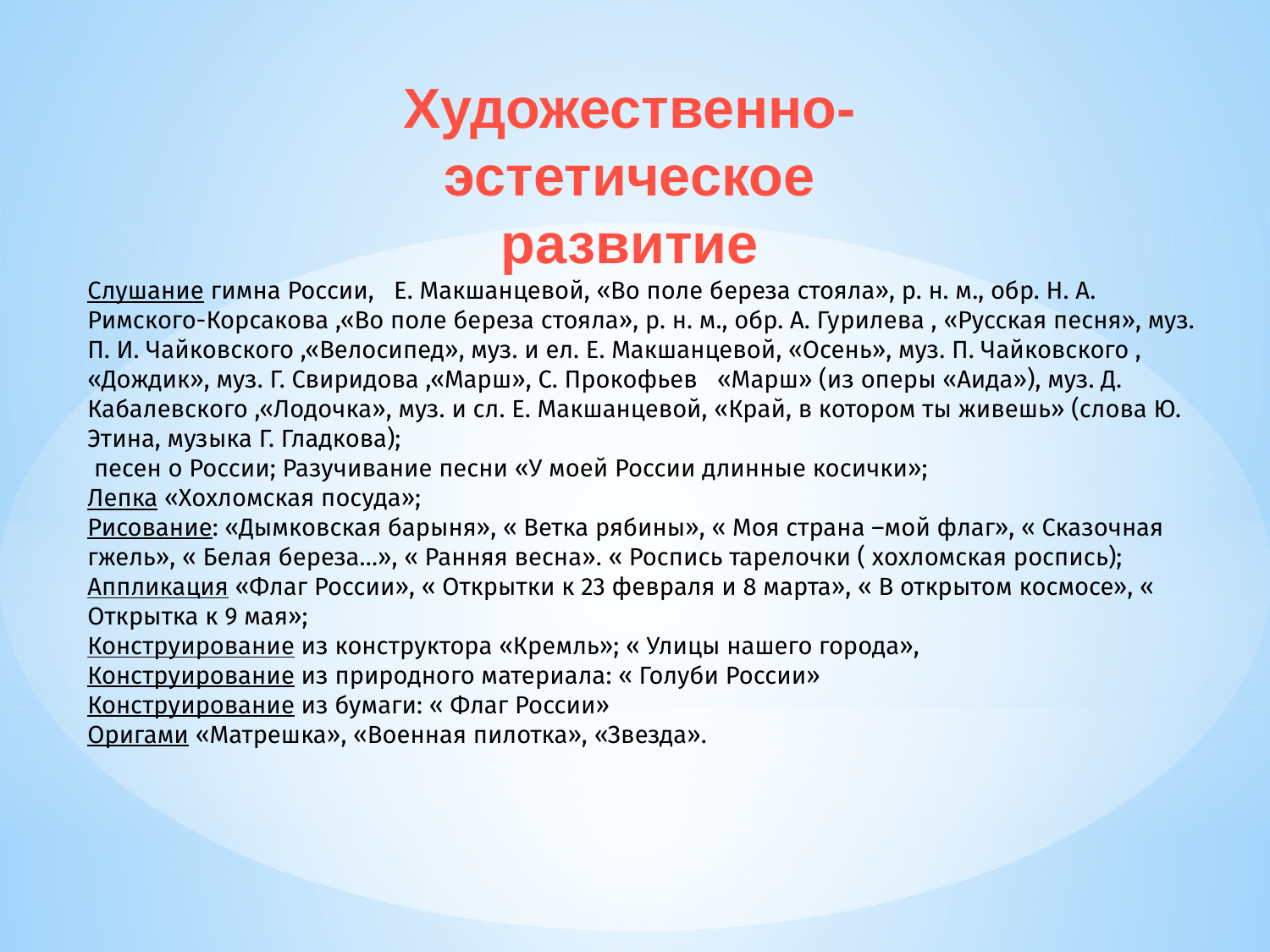

Художественно-эстетическое
развитие

Слушание гимна России,   Е. Макшанцевой, «Во поле береза стояла», р. н. м., обр. Н. А.
Римского-Корсакова ,«Во поле береза стояла», р. н. м., обр. А. Гу­рилева , «Русская песня», муз. П. И. Чайковского ,«Велосипед», муз. и ел. Е. Макшанцевой, «Осень», муз. П. Чайковского , «Дождик», муз. Г. Свиридова ,«Марш», С. Прокофьев   «Марш» (из оперы «Аида»), муз. Д. Кабалевского ,«Лодочка», муз. и сл. Е. Макшанцевой, «Край, в котором ты живешь» (слова Ю. Этина, музыка Г. Гладкова);
 песен о России; Разучивание песни «У моей России длинные косички»;
Лепка «Хохломская посуда»;
Рисование: «Дымковская барыня», « Ветка рябины», « Моя страна –мой флаг», « Сказочная гжель», « Белая береза…», « Ранняя весна». « Роспись тарелочки ( хохломская роспись);
Аппликация «Флаг России», « Открытки к 23 февраля и 8 марта», « В открытом космосе», « Открытка к 9 мая»;
Конструирование из конструктора «Кремль»; « Улицы нашего города»,
Конструирование из природного материала: « Голуби России»
Конструирование из бумаги: « Флаг России»
Оригами «Матрешка», «Военная пилотка», «Звезда».